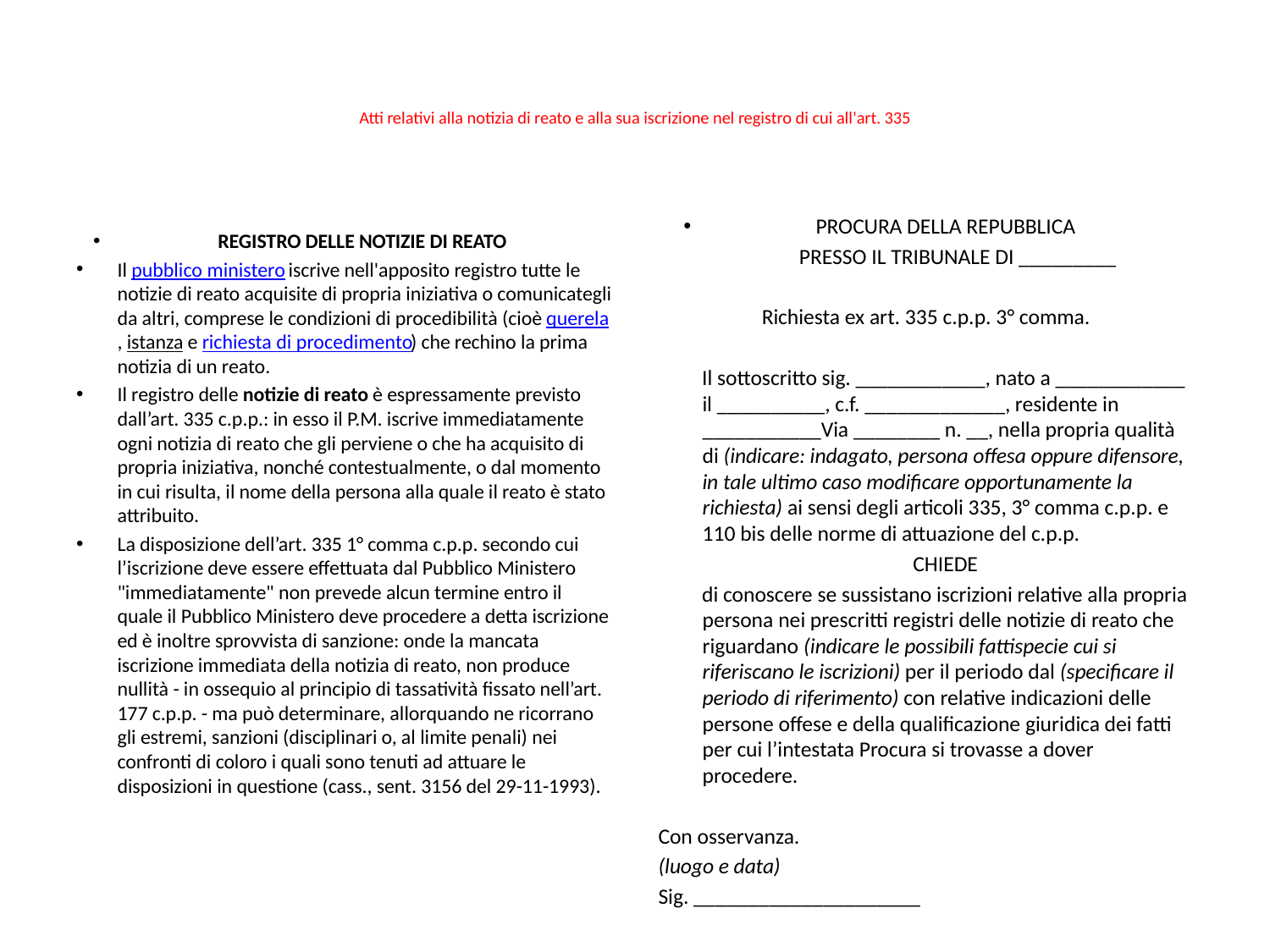

# Atti relativi alla notizia di reato e alla sua iscrizione nel registro di cui all'art. 335
PROCURA DELLA REPUBBLICA
             PRESSO IL TRIBUNALE DI _________

Richiesta ex art. 335 c.p.p. 3° comma.

         Il sottoscritto sig. ____________, nato a ____________ il __________, c.f. _____________, residente in ___________Via ________ n. __, nella propria qualità di (indicare: indagato, persona offesa oppure difensore, in tale ultimo caso modificare opportunamente la richiesta) ai sensi degli articoli 335, 3° comma c.p.p. e 110 bis delle norme di attuazione del c.p.p.
        CHIEDE
         di conoscere se sussistano iscrizioni relative alla propria persona nei prescritti registri delle notizie di reato che riguardano (indicare le possibili fattispecie cui si riferiscano le iscrizioni) per il periodo dal (specificare il periodo di riferimento) con relative indicazioni delle persone offese e della qualificazione giuridica dei fatti per cui l’intestata Procura si trovasse a dover procedere.

Con osservanza.
(luogo e data)
Sig. _____________________

REGISTRO DELLE NOTIZIE DI REATO
Il pubblico ministero iscrive nell'apposito registro tutte le notizie di reato acquisite di propria iniziativa o comunicategli da altri, comprese le condizioni di procedibilità (cioè querela, istanza e richiesta di procedimento) che rechino la prima notizia di un reato.
Il registro delle notizie di reato è espressamente previsto dall’art. 335 c.p.p.: in esso il P.M. iscrive immediatamente ogni notizia di reato che gli perviene o che ha acquisito di propria iniziativa, nonché contestualmente, o dal momento in cui risulta, il nome della persona alla quale il reato è stato attribuito.
La disposizione dell’art. 335 1° comma c.p.p. secondo cui l’iscrizione deve essere effettuata dal Pubblico Ministero "immediatamente" non prevede alcun termine entro il quale il Pubblico Ministero deve procedere a detta iscrizione ed è inoltre sprovvista di sanzione: onde la mancata iscrizione immediata della notizia di reato, non produce nullità - in ossequio al principio di tassatività fissato nell’art. 177 c.p.p. - ma può determinare, allorquando ne ricorrano gli estremi, sanzioni (disciplinari o, al limite penali) nei confronti di coloro i quali sono tenuti ad attuare le disposizioni in questione (cass., sent. 3156 del 29-11-1993).